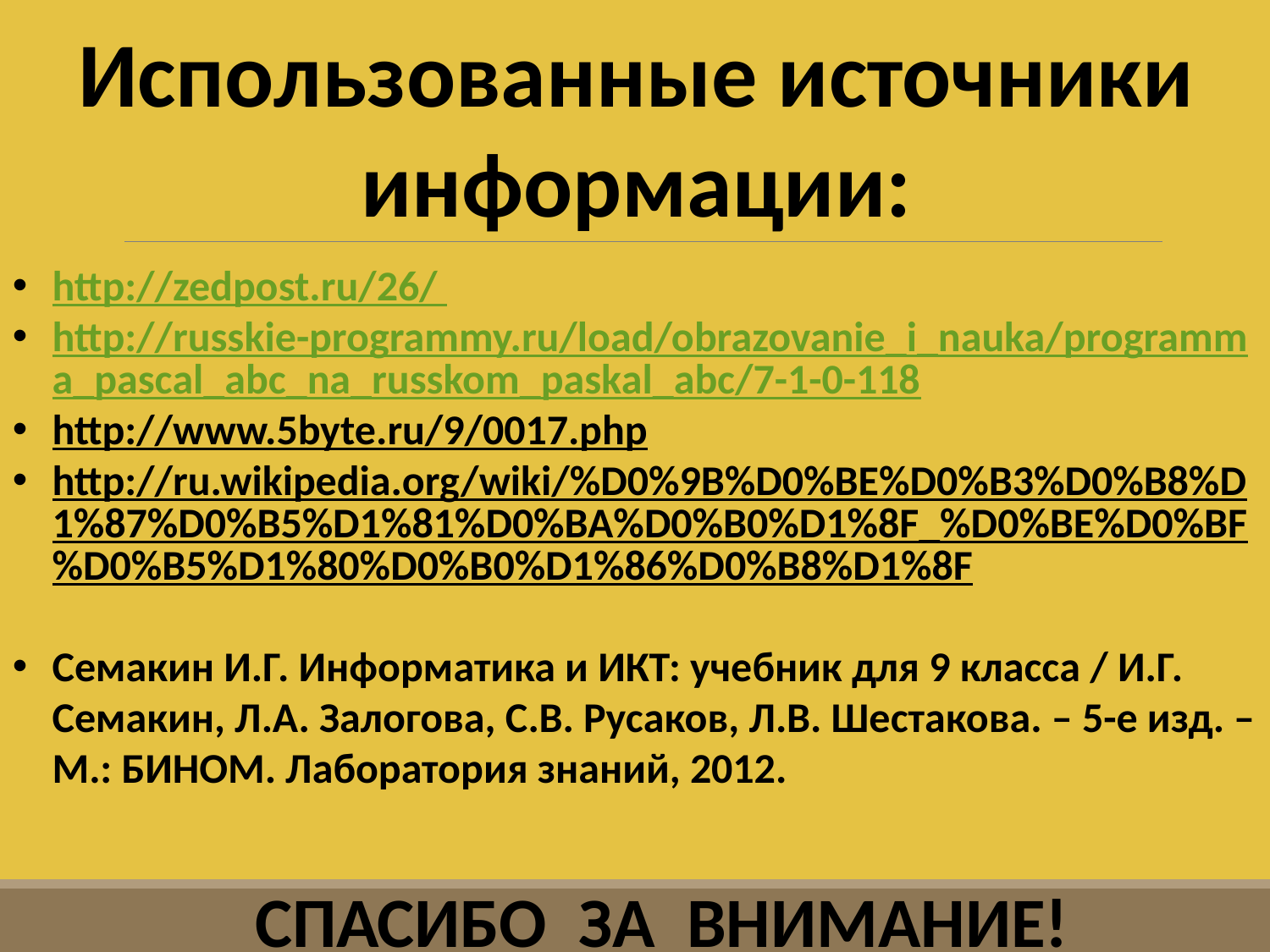

Использованные источники информации:
http://zedpost.ru/26/
http://russkie-programmy.ru/load/obrazovanie_i_nauka/programma_pascal_abc_na_russkom_paskal_abc/7-1-0-118
http://www.5byte.ru/9/0017.php
http://ru.wikipedia.org/wiki/%D0%9B%D0%BE%D0%B3%D0%B8%D1%87%D0%B5%D1%81%D0%BA%D0%B0%D1%8F_%D0%BE%D0%BF%D0%B5%D1%80%D0%B0%D1%86%D0%B8%D1%8F
Семакин И.Г. Информатика и ИКТ: учебник для 9 класса / И.Г. Семакин, Л.А. Залогова, С.В. Русаков, Л.В. Шестакова. – 5-е изд. – М.: БИНОМ. Лаборатория знаний, 2012.
СПАСИБО  ЗА  ВНИМАНИЕ!